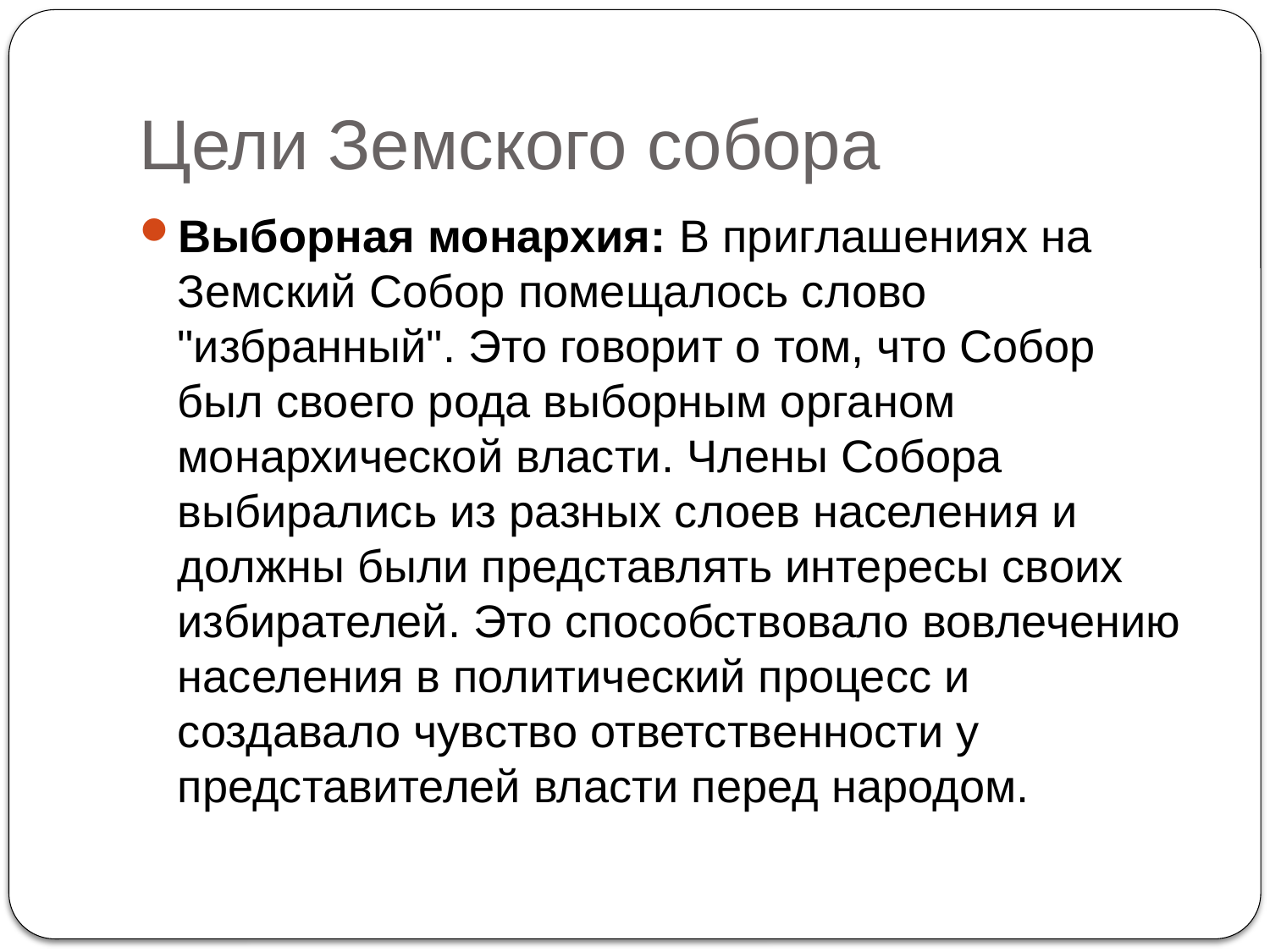

# Цели Земского собора
Выборная монархия: В приглашениях на Земский Собор помещалось слово "избранный". Это говорит о том, что Собор был своего рода выборным органом монархической власти. Члены Собора выбирались из разных слоев населения и должны были представлять интересы своих избирателей. Это способствовало вовлечению населения в политический процесс и создавало чувство ответственности у представителей власти перед народом.